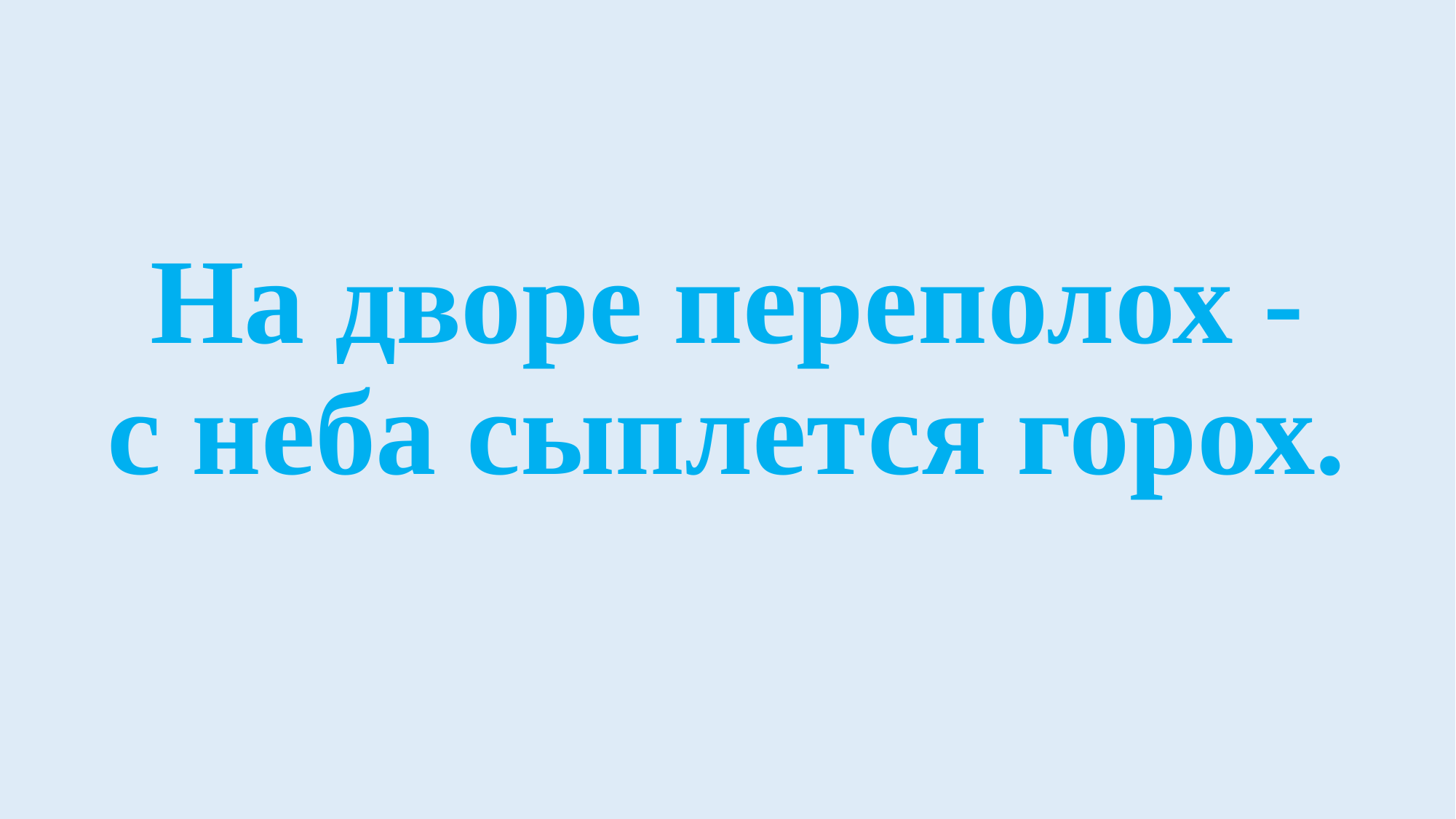

# На дворе переполох - с неба сыплется горох.